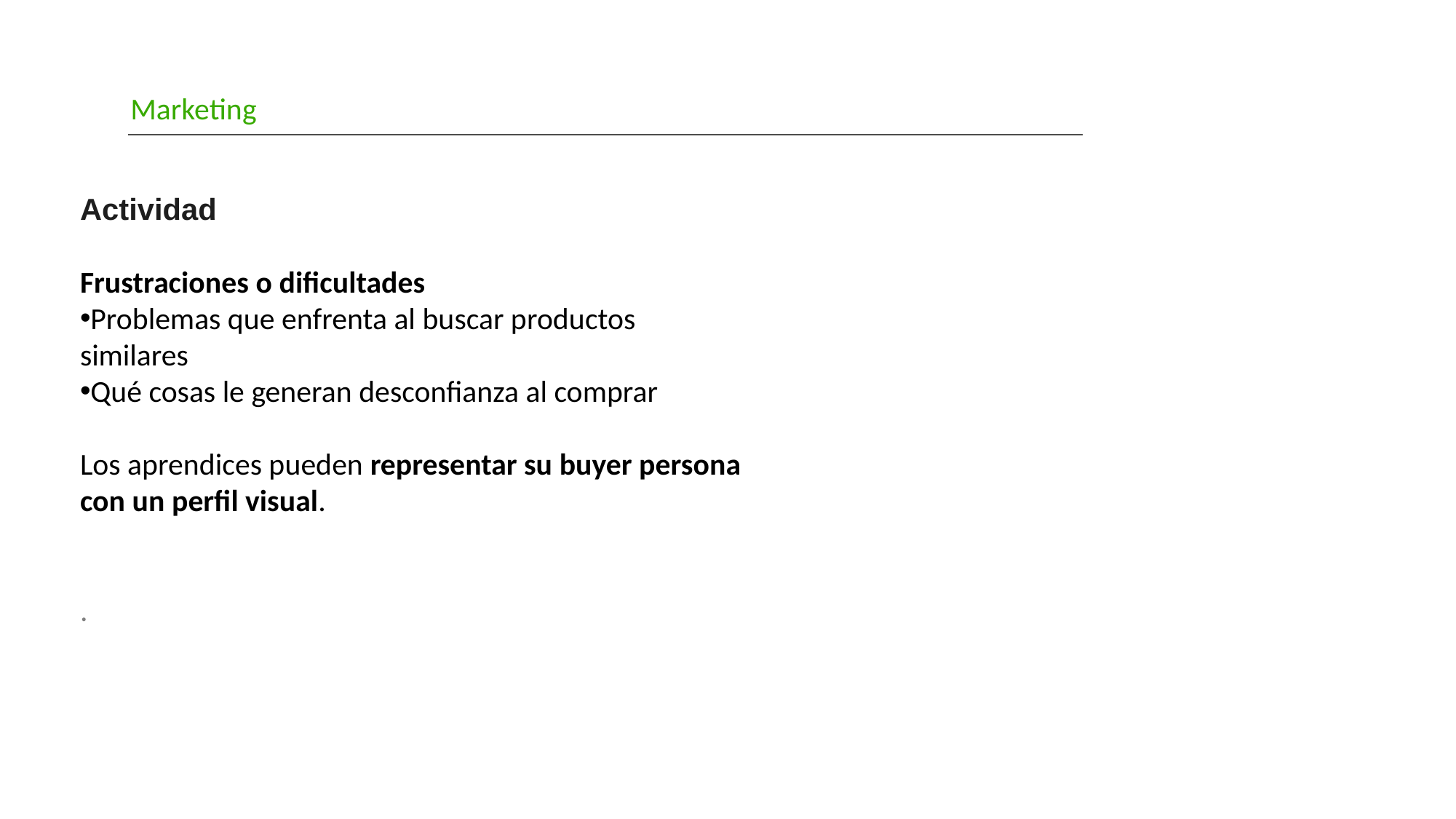

Marketing
Actividad

Frustraciones o dificultades
Problemas que enfrenta al buscar productos similares
Qué cosas le generan desconfianza al comprar

Los aprendices pueden representar su buyer persona con un perfil visual.

.